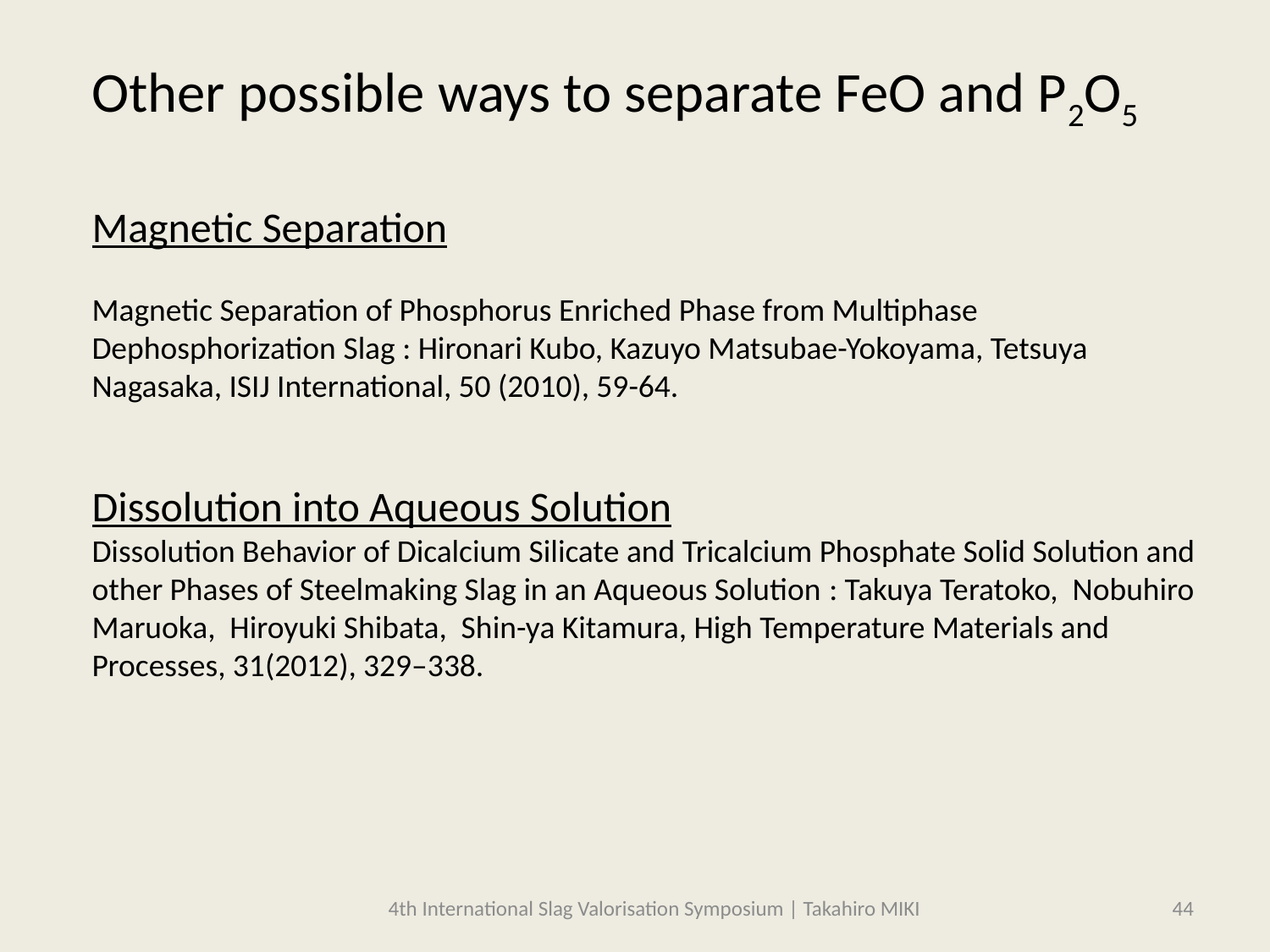

Other possible ways to separate FeO and P2O5
Magnetic Separation

Magnetic Separation of Phosphorus Enriched Phase from Multiphase Dephosphorization Slag : Hironari Kubo, Kazuyo Matsubae-Yokoyama, Tetsuya Nagasaka, ISIJ International, 50 (2010), 59-64.

Dissolution into Aqueous Solution
Dissolution Behavior of Dicalcium Silicate and Tricalcium Phosphate Solid Solution and other Phases of Steelmaking Slag in an Aqueous Solution : Takuya Teratoko,  Nobuhiro Maruoka,  Hiroyuki Shibata,  Shin-ya Kitamura, High Temperature Materials and Processes, 31(2012), 329–338.
4th International Slag Valorisation Symposium | Takahiro MIKI
44